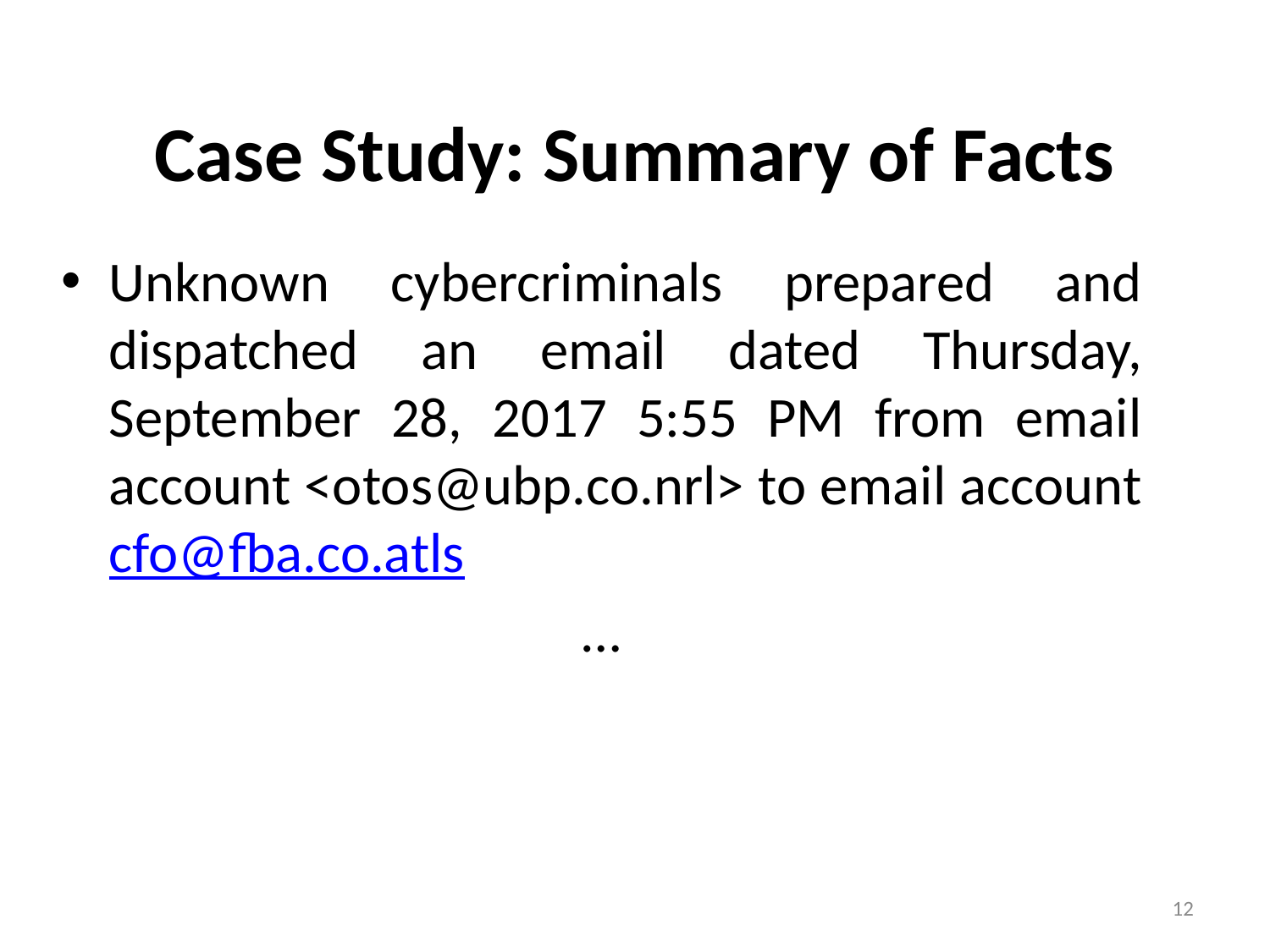

# Case Study: Summary of Facts
Unknown cybercriminals prepared and dispatched an email dated Thursday, September 28, 2017 5:55 PM from email account <otos@ubp.co.nrl> to email account cfo@fba.co.atls
…
12